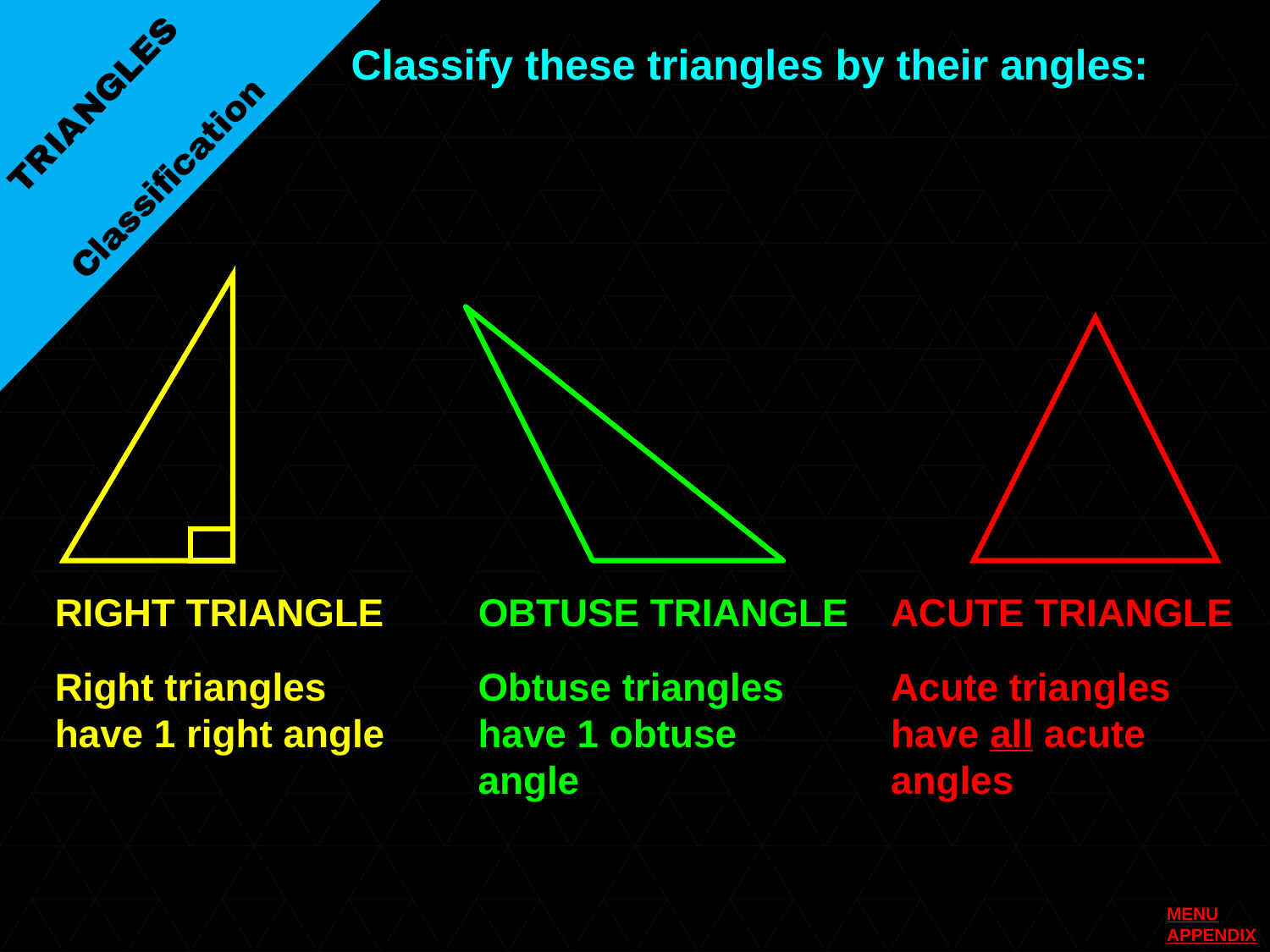

Classify these triangles by their angles:
TRIANGLES
Classification

RIGHT TRIANGLE
OBTUSE TRIANGLE
ACUTE TRIANGLE
Right triangles have 1 right angle
Obtuse triangles have 1 obtuse angle
Acute triangles have all acute angles
MENU
APPENDIX